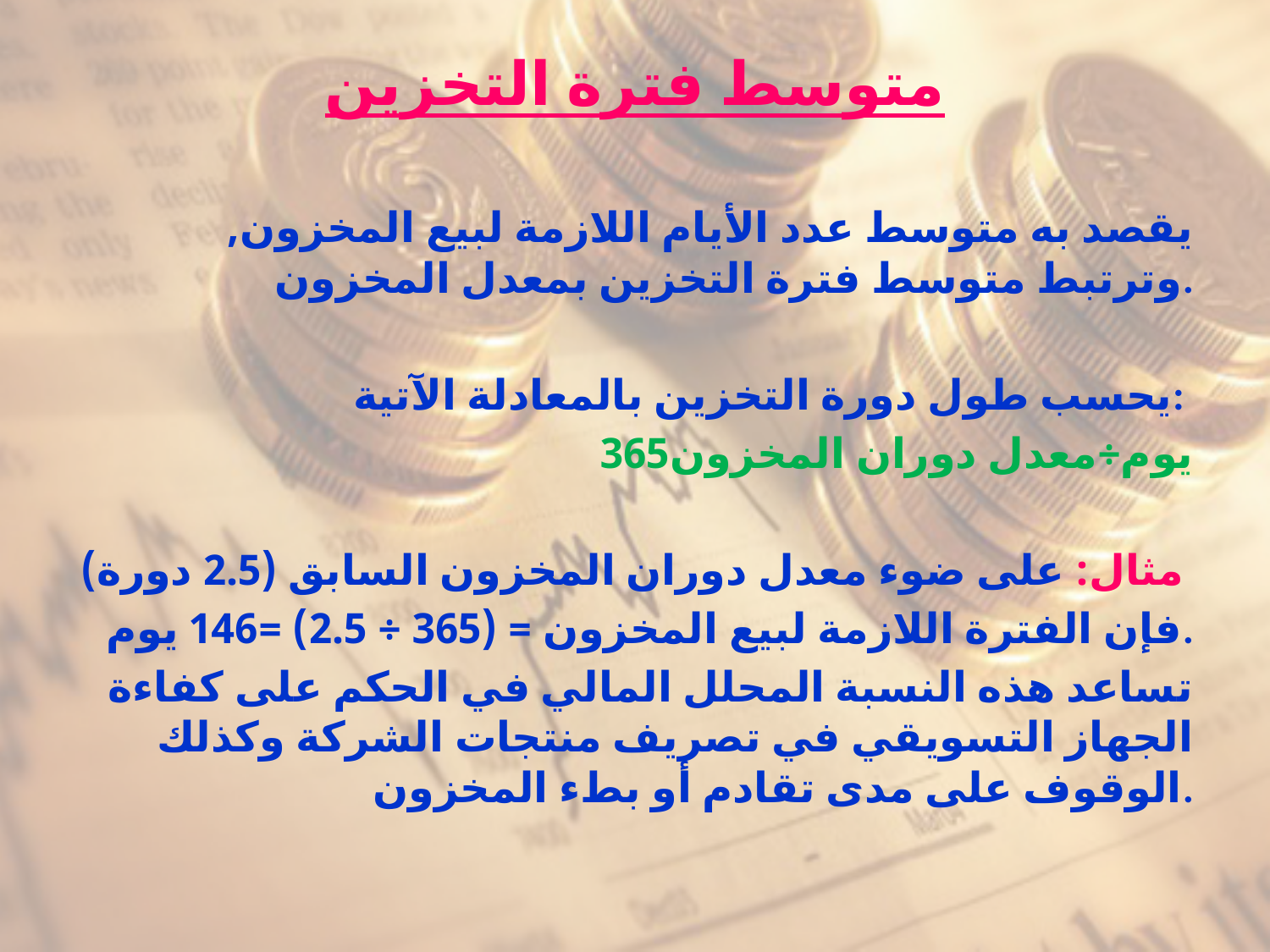

# متوسط فترة التخزين

يقصد به متوسط عدد الأيام اللازمة لبيع المخزون, وترتبط متوسط فترة التخزين بمعدل المخزون.

يحسب طول دورة التخزين بالمعادلة الآتية:
يوم÷معدل دوران المخزون365

مثال: على ضوء معدل دوران المخزون السابق (2.5 دورة)
فإن الفترة اللازمة لبيع المخزون = (365 ÷ 2.5) =146 يوم.
تساعد هذه النسبة المحلل المالي في الحكم على كفاءة الجهاز التسويقي في تصريف منتجات الشركة وكذلك الوقوف على مدى تقادم أو بطء المخزون.